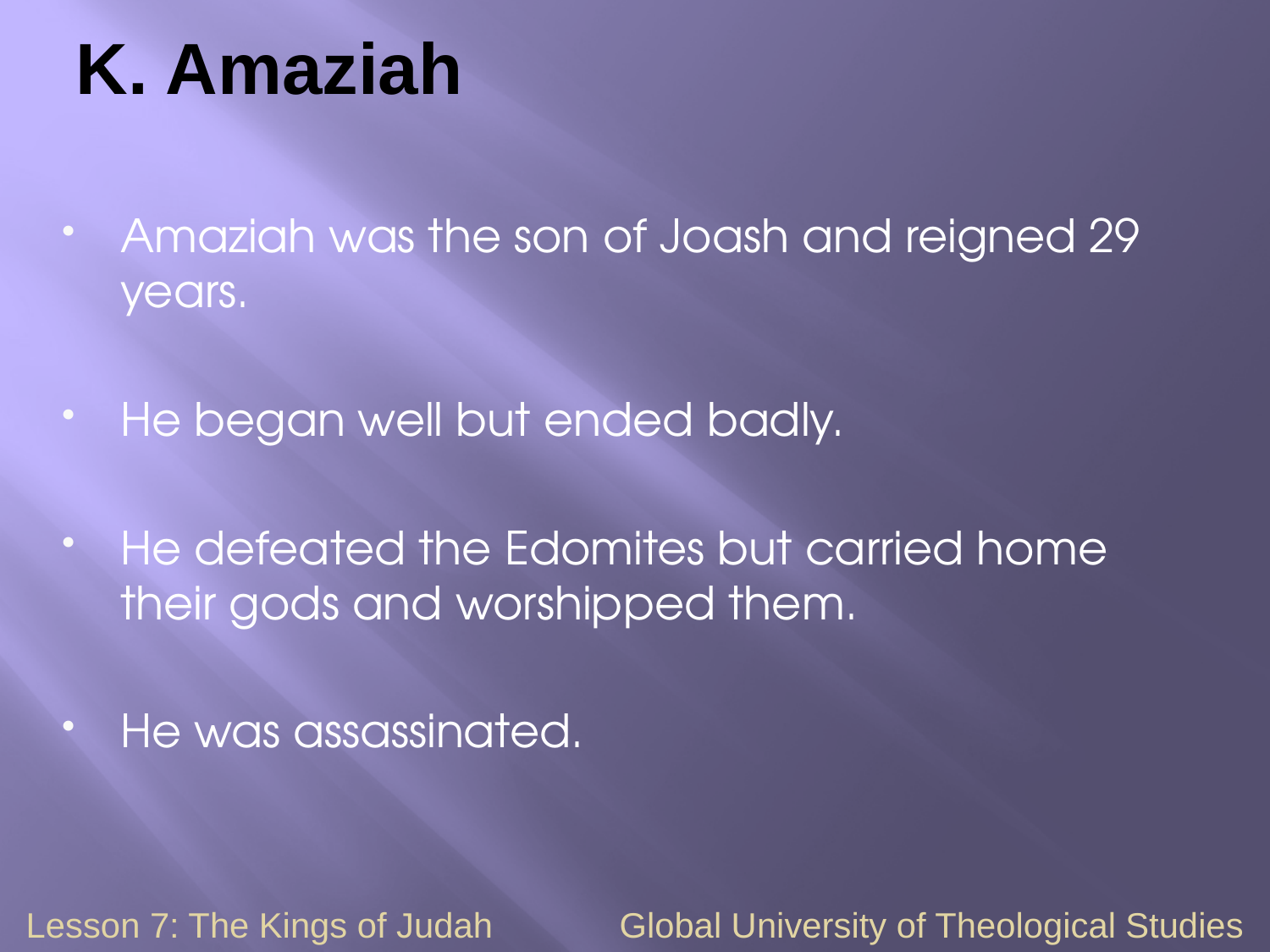

# K. Amaziah
Amaziah was the son of Joash and reigned 29 years.

He began well but ended badly.

He defeated the Edomites but carried home their gods and worshipped them.

He was assassinated.
Lesson 7: The Kings of Judah             Global University of Theological Studies